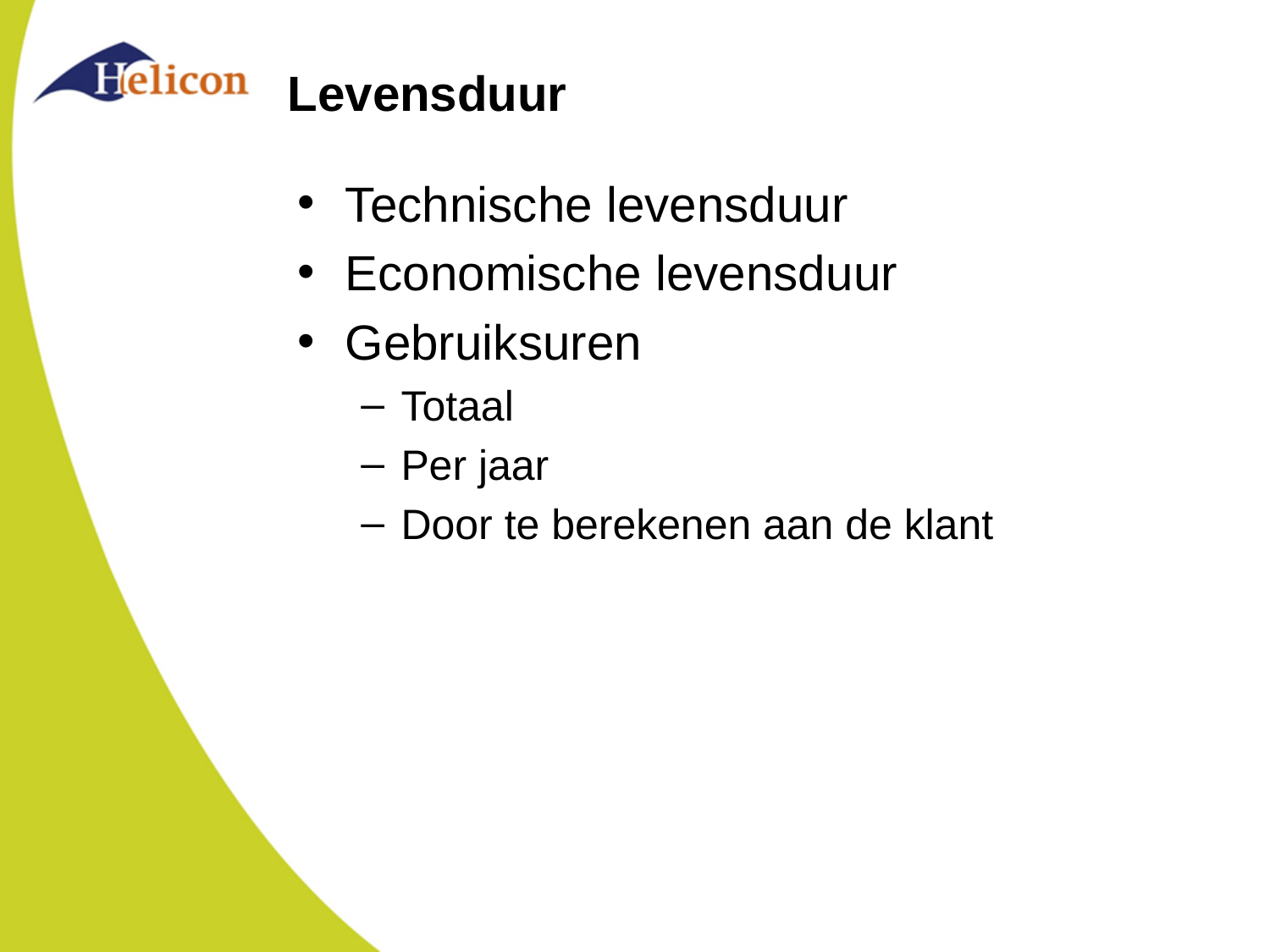

# Levensduur
Technische levensduur
Economische levensduur
Gebruiksuren
Totaal
Per jaar
Door te berekenen aan de klant